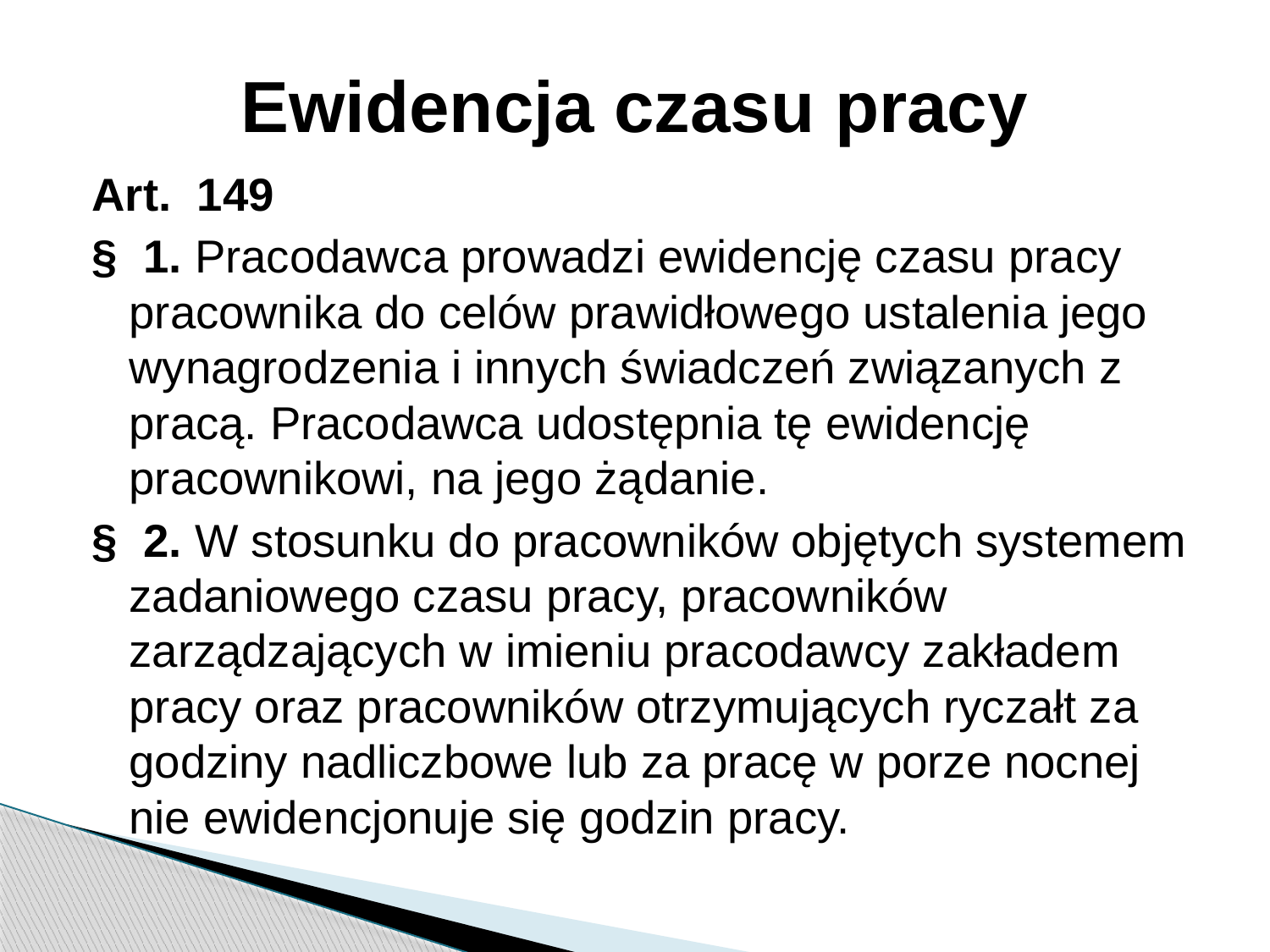

# Ewidencja czasu pracy
Art.  149
§  1. Pracodawca prowadzi ewidencję czasu pracy pracownika do celów prawidłowego ustalenia jego wynagrodzenia i innych świadczeń związanych z pracą. Pracodawca udostępnia tę ewidencję pracownikowi, na jego żądanie.
§  2. W stosunku do pracowników objętych systemem zadaniowego czasu pracy, pracowników zarządzających w imieniu pracodawcy zakładem pracy oraz pracowników otrzymujących ryczałt za godziny nadliczbowe lub za pracę w porze nocnej nie ewidencjonuje się godzin pracy.